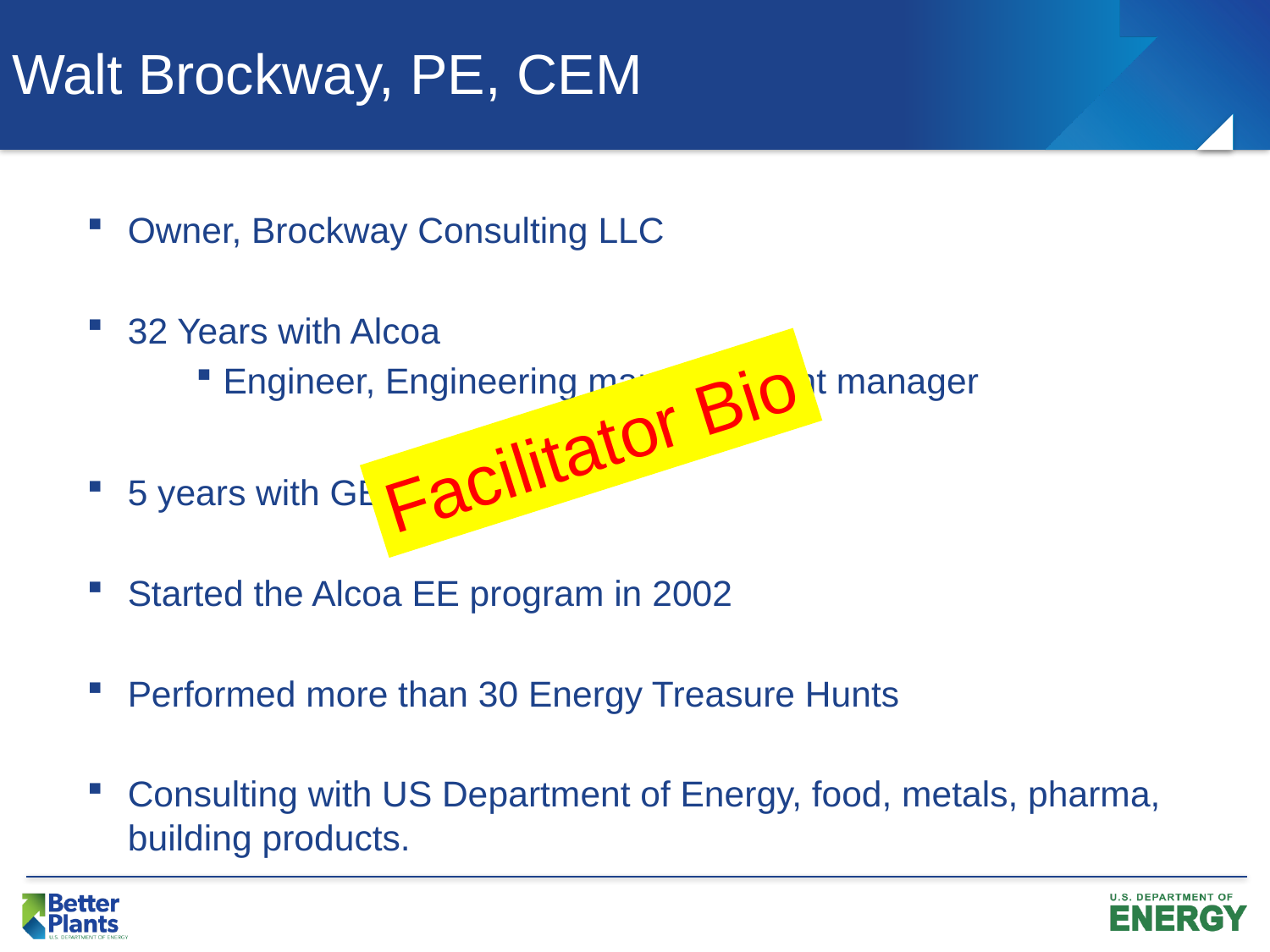

# Walt Brockway, PE, CEM
Owner, Brockway Consulting LLC

32 Years with Alcoa
Engineer, Engineering manager, plant manager

5 years with GE Nuclear

Started the Alcoa EE program in 2002

Performed more than 30 Energy Treasure Hunts

Consulting with US Department of Energy, food, metals, pharma, building products.

Facilitator Bio